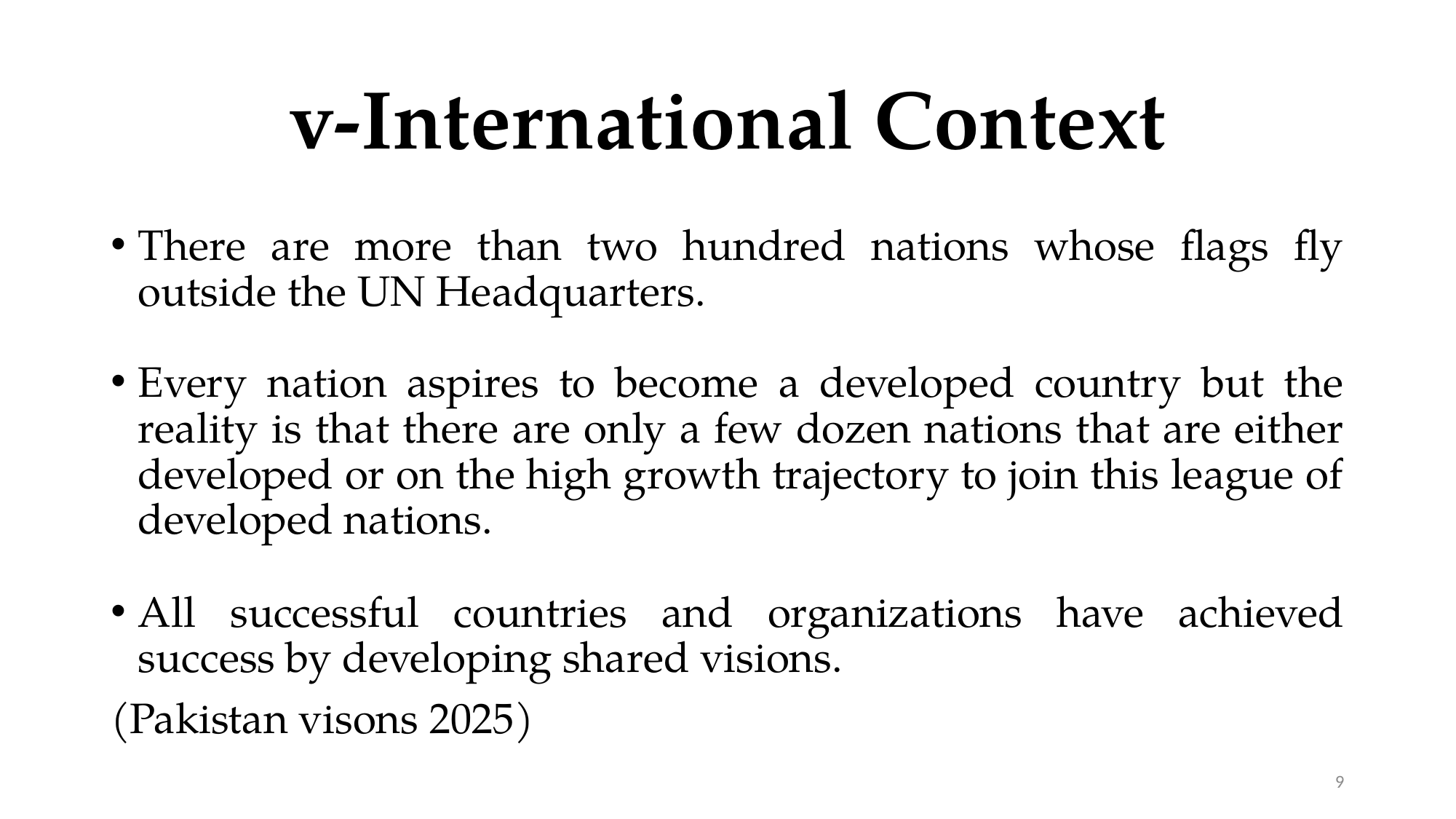

# v-International Context
There are more than two hundred nations whose flags fly outside the UN Headquarters.

Every nation aspires to become a developed country but the reality is that there are only a few dozen nations that are either developed or on the high growth trajectory to join this league of developed nations.

All successful countries and organizations have achieved success by developing shared visions.
(Pakistan visons 2025)

9